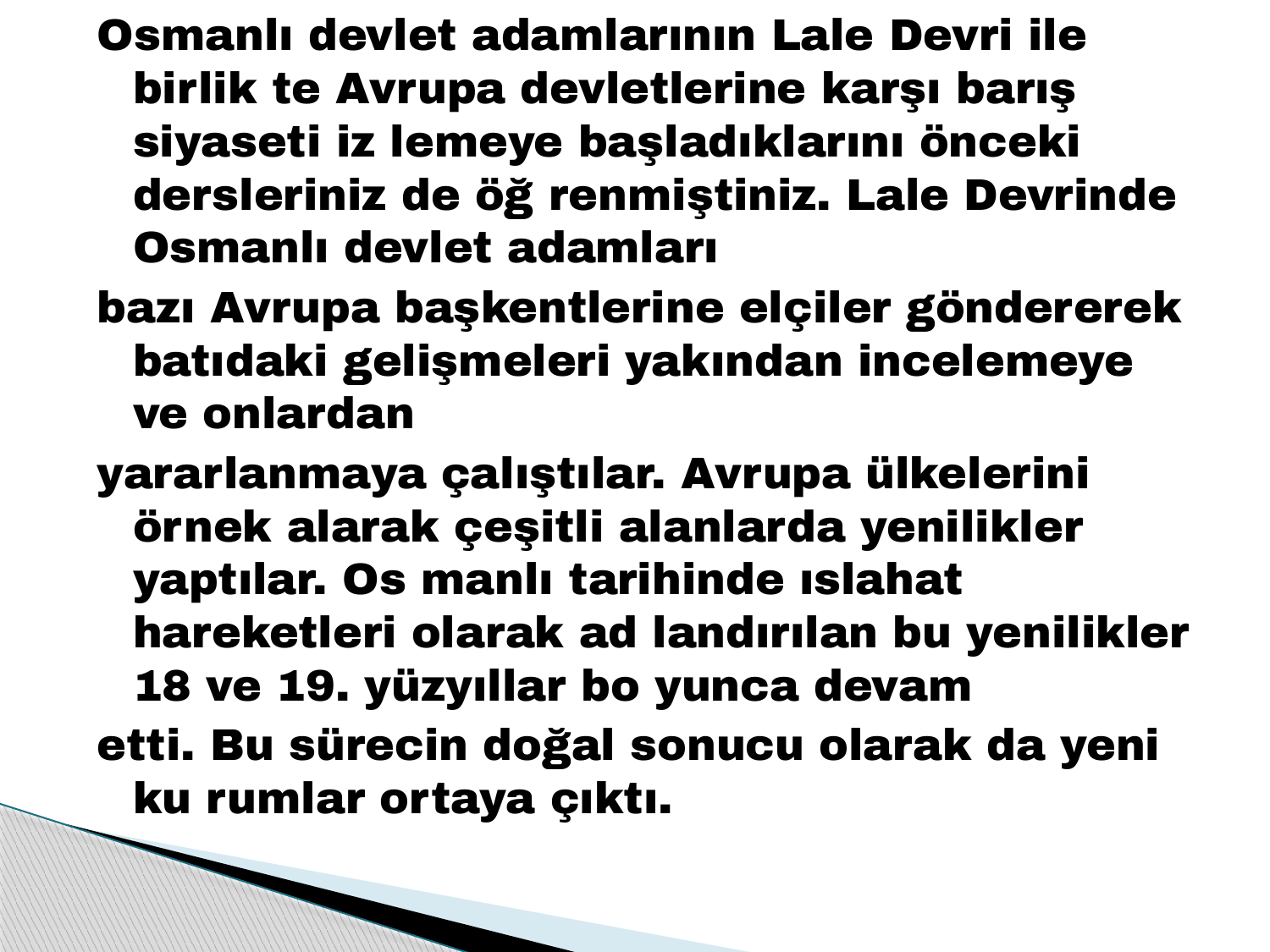

Osmanlı devlet adamlarının Lale Devri ile birlik te Avrupa devletlerine karşı barış siyaseti iz lemeye başladıklarını önceki dersleriniz de öğ renmiştiniz. Lale Devrinde Osmanlı devlet adamları
bazı Avrupa başkentlerine elçiler göndererek batıdaki gelişmeleri yakından incelemeye ve onlardan
yararlanmaya çalıştılar. Avrupa ülkelerini örnek alarak çeşitli alanlarda yenilikler yaptılar. Os manlı tarihinde ıslahat hareketleri olarak ad landırılan bu yenilikler 18 ve 19. yüzyıllar bo yunca devam
etti. Bu sürecin doğal sonucu olarak da yeni ku rumlar ortaya çıktı.